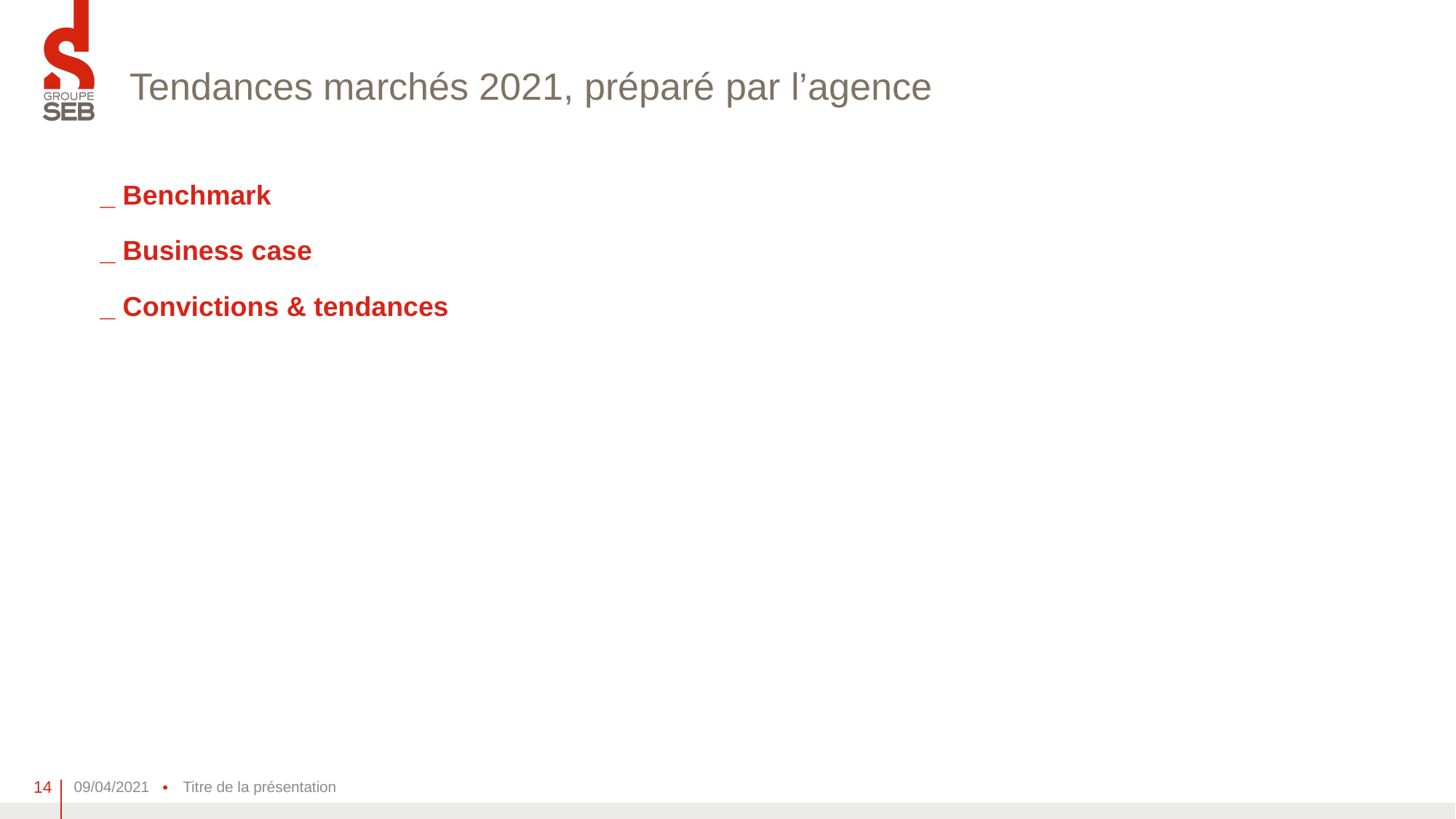

# Tendances marchés 2021, préparé par l’agence
_ Benchmark
_ Business case
_ Convictions & tendances
14
09/04/2021
Titre de la présentation